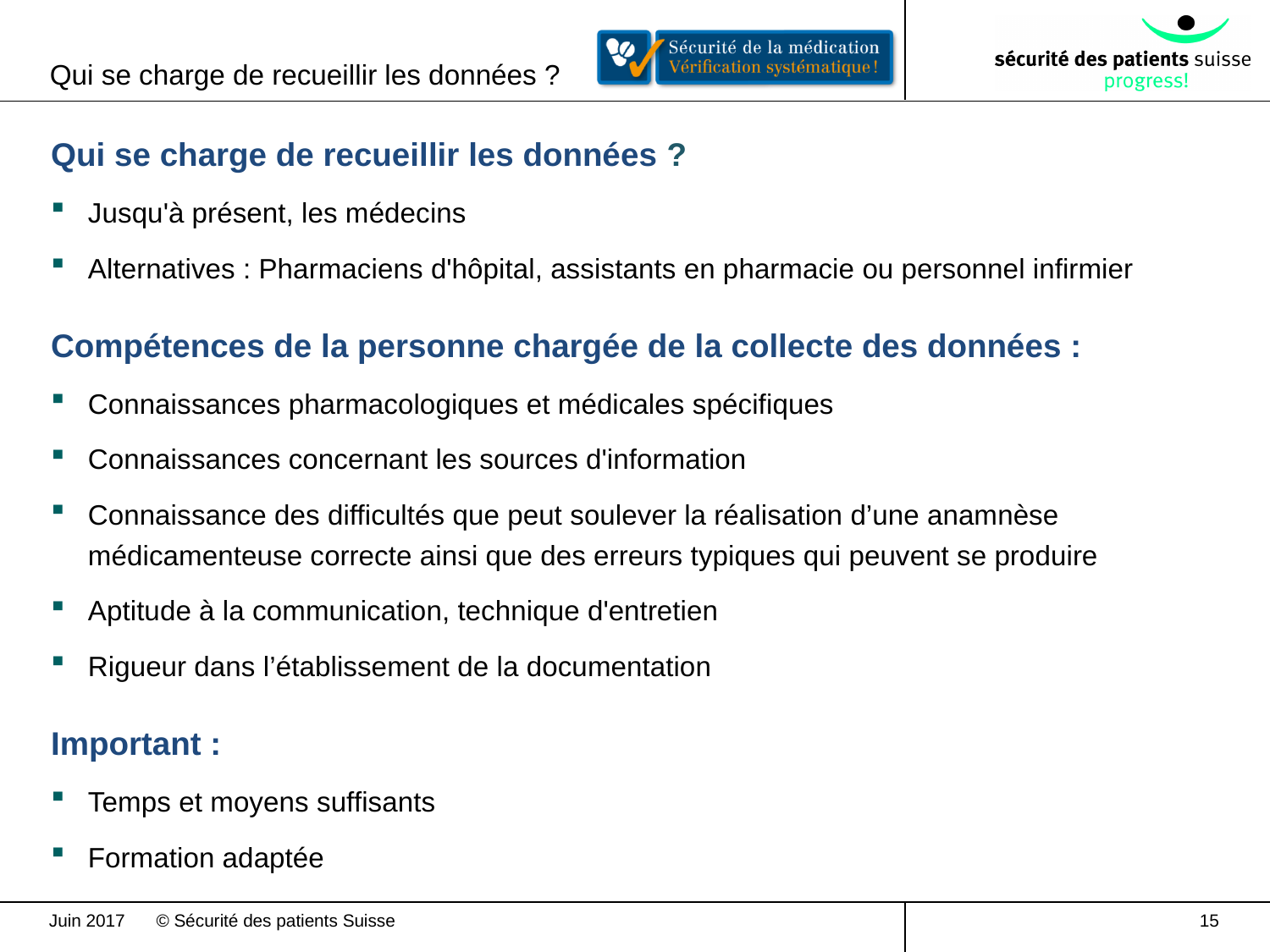

Qui se charge de recueillir les données ?
Qui se charge de recueillir les données ?
Jusqu'à présent, les médecins
Alternatives : Pharmaciens d'hôpital, assistants en pharmacie ou personnel infirmier
Compétences de la personne chargée de la collecte des données :
Connaissances pharmacologiques et médicales spécifiques
Connaissances concernant les sources d'information
Connaissance des difficultés que peut soulever la réalisation d’une anamnèse médicamenteuse correcte ainsi que des erreurs typiques qui peuvent se produire
Aptitude à la communication, technique d'entretien
Rigueur dans l’établissement de la documentation
Important :
Temps et moyens suffisants
Formation adaptée

Juin 2017
15